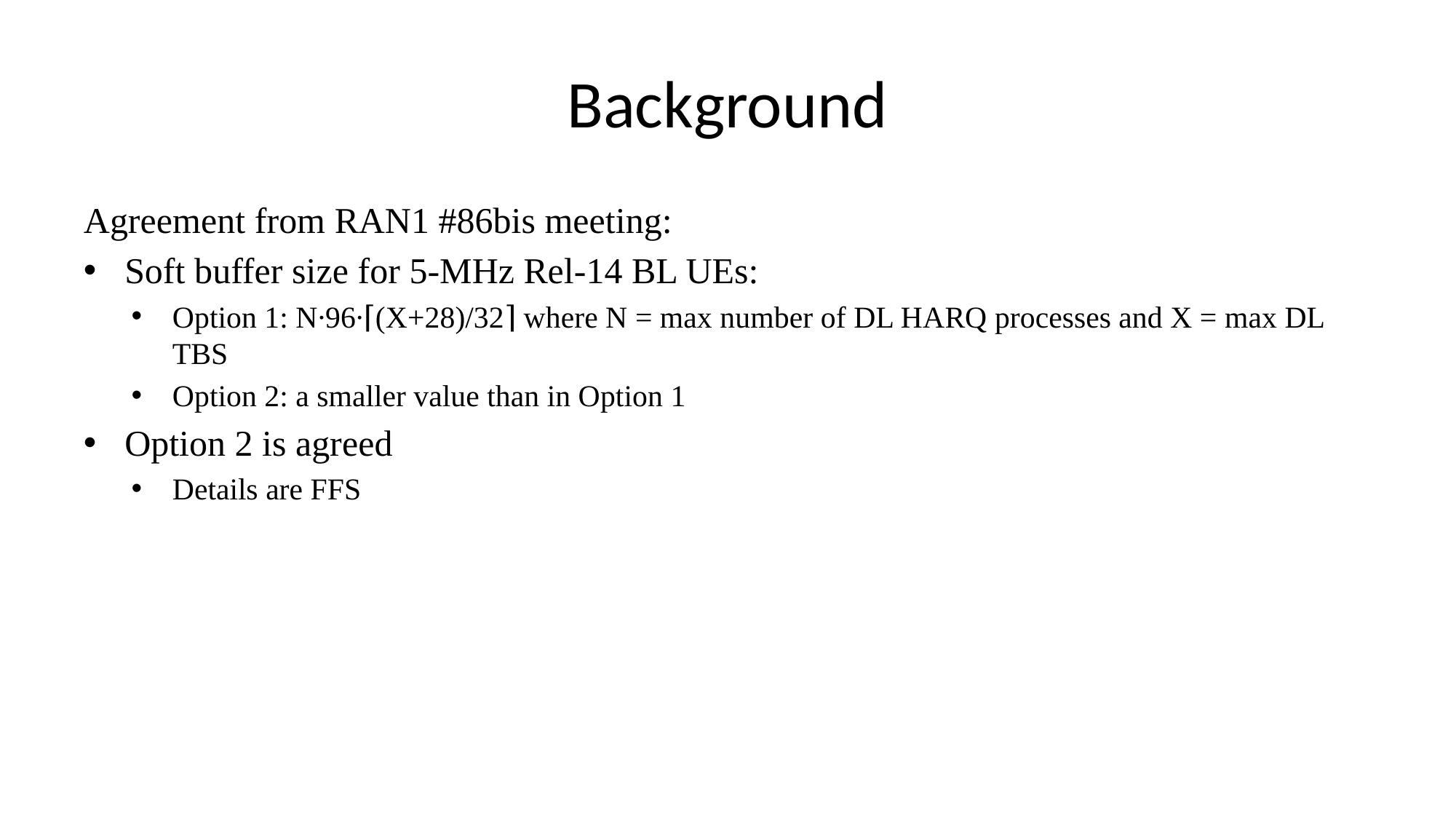

# Background
Agreement from RAN1 #86bis meeting:
Soft buffer size for 5-MHz Rel-14 BL UEs:
Option 1: N∙96∙⌈(X+28)/32⌉ where N = max number of DL HARQ processes and X = max DL TBS
Option 2: a smaller value than in Option 1
Option 2 is agreed
Details are FFS